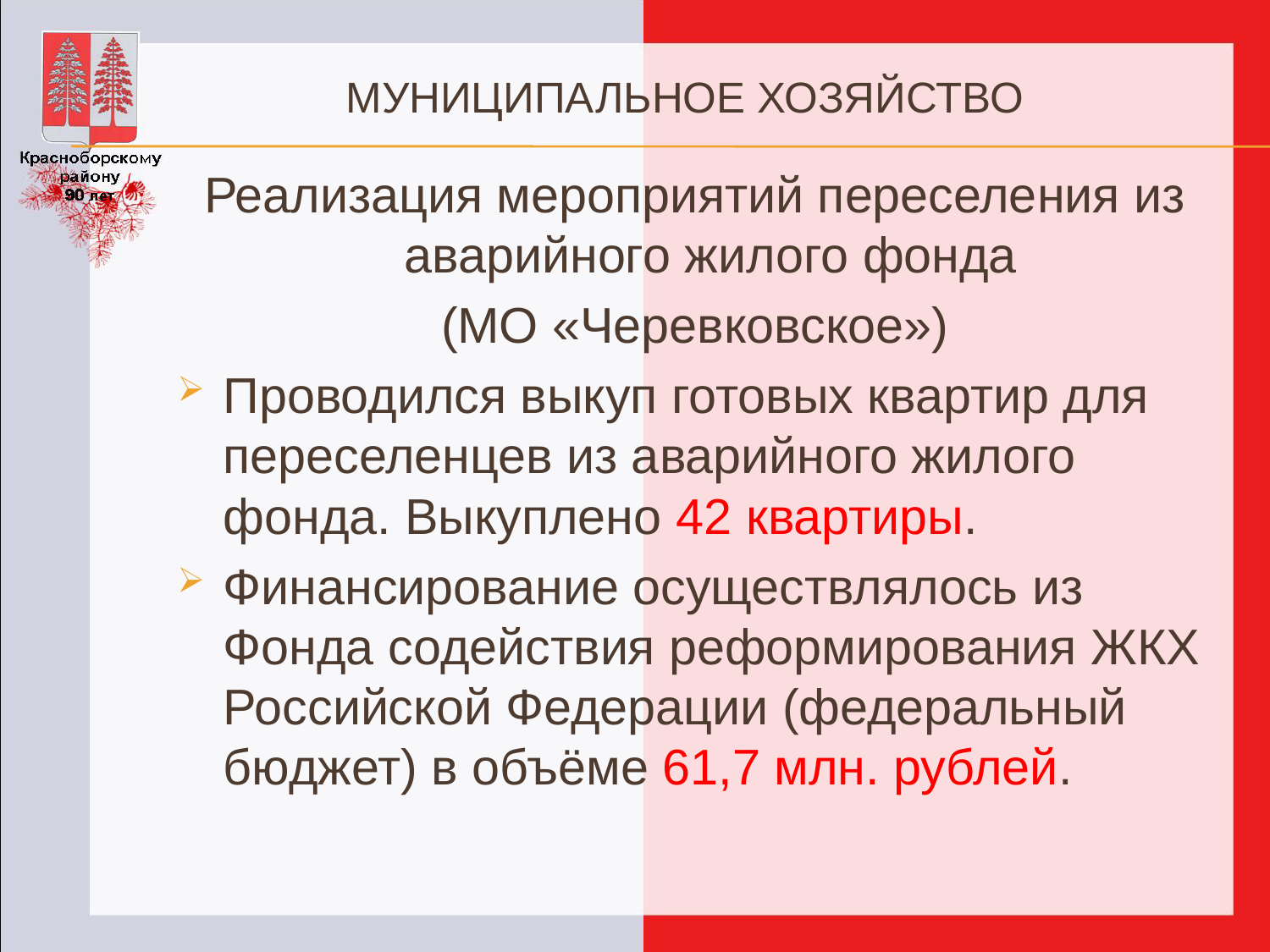

# МУНИЦИПАЛЬНОЕ ХОЗЯЙСТВО
Реализация мероприятий переселения из аварийного жилого фонда
(МО «Черевковское»)
Проводился выкуп готовых квартир для переселенцев из аварийного жилого фонда. Выкуплено 42 квартиры.
Финансирование осуществлялось из Фонда содействия реформирования ЖКХ Российской Федерации (федеральный бюджет) в объёме 61,7 млн. рублей.